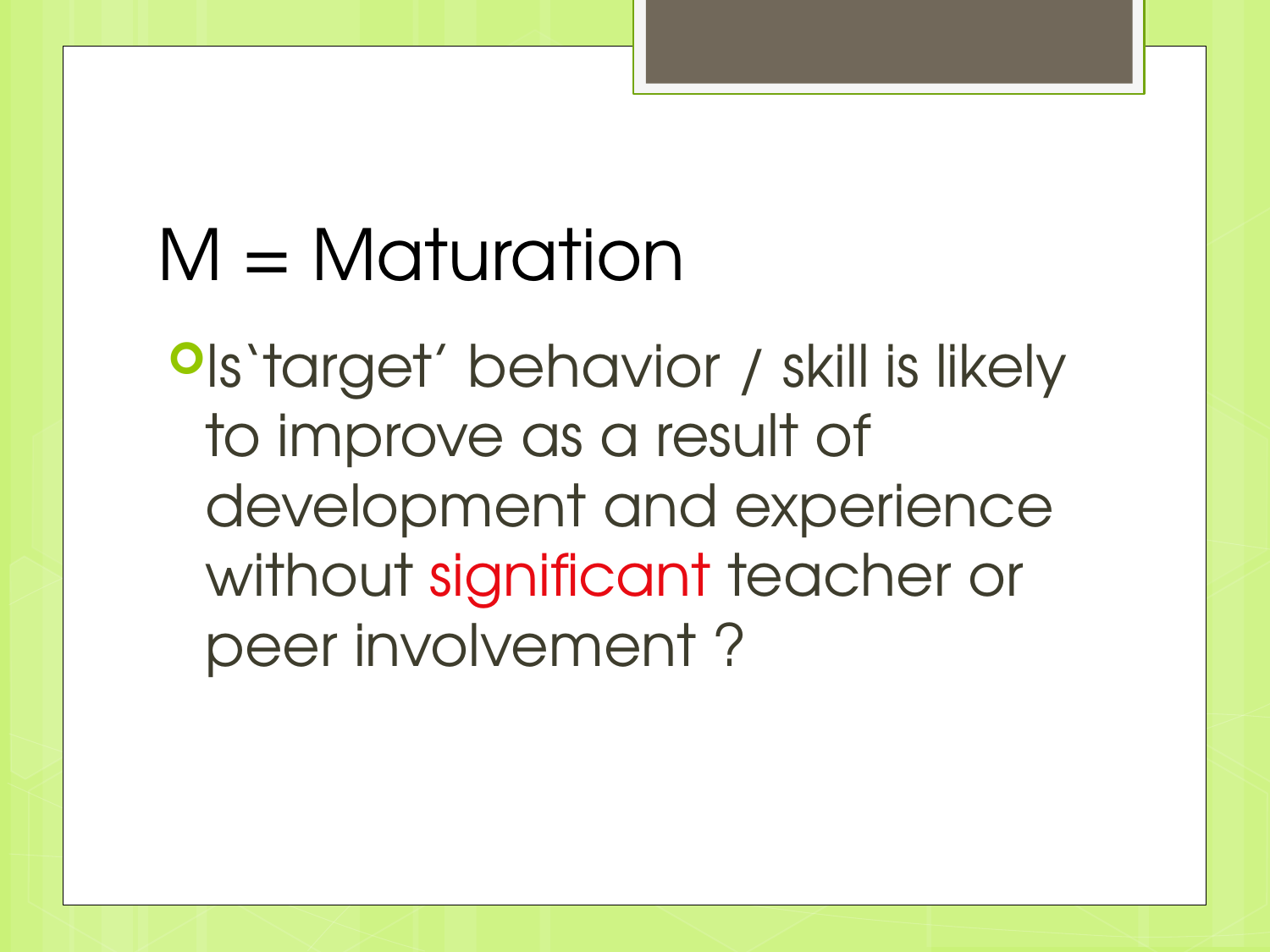

# M = Maturation
Is‘target’ behavior / skill is likely to improve as a result of development and experience without significant teacher or peer involvement ?